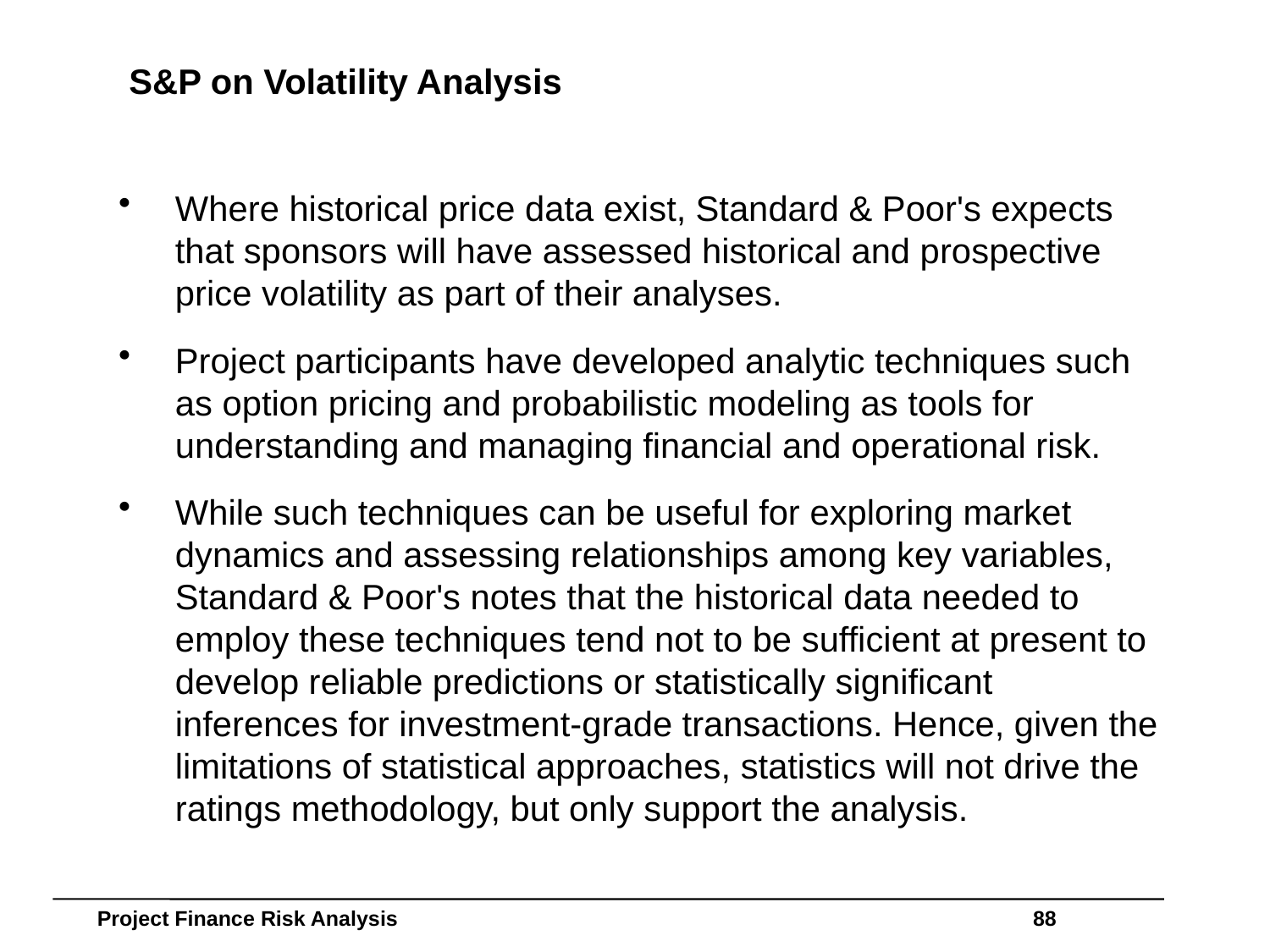

# S&P on Volatility Analysis
Where historical price data exist, Standard & Poor's expects that sponsors will have assessed historical and prospective price volatility as part of their analyses.
Project participants have developed analytic techniques such as option pricing and probabilistic modeling as tools for understanding and managing financial and operational risk.
While such techniques can be useful for exploring market dynamics and assessing relationships among key variables, Standard & Poor's notes that the historical data needed to employ these techniques tend not to be sufficient at present to develop reliable predictions or statistically significant inferences for investment-grade transactions. Hence, given the limitations of statistical approaches, statistics will not drive the ratings methodology, but only support the analysis.